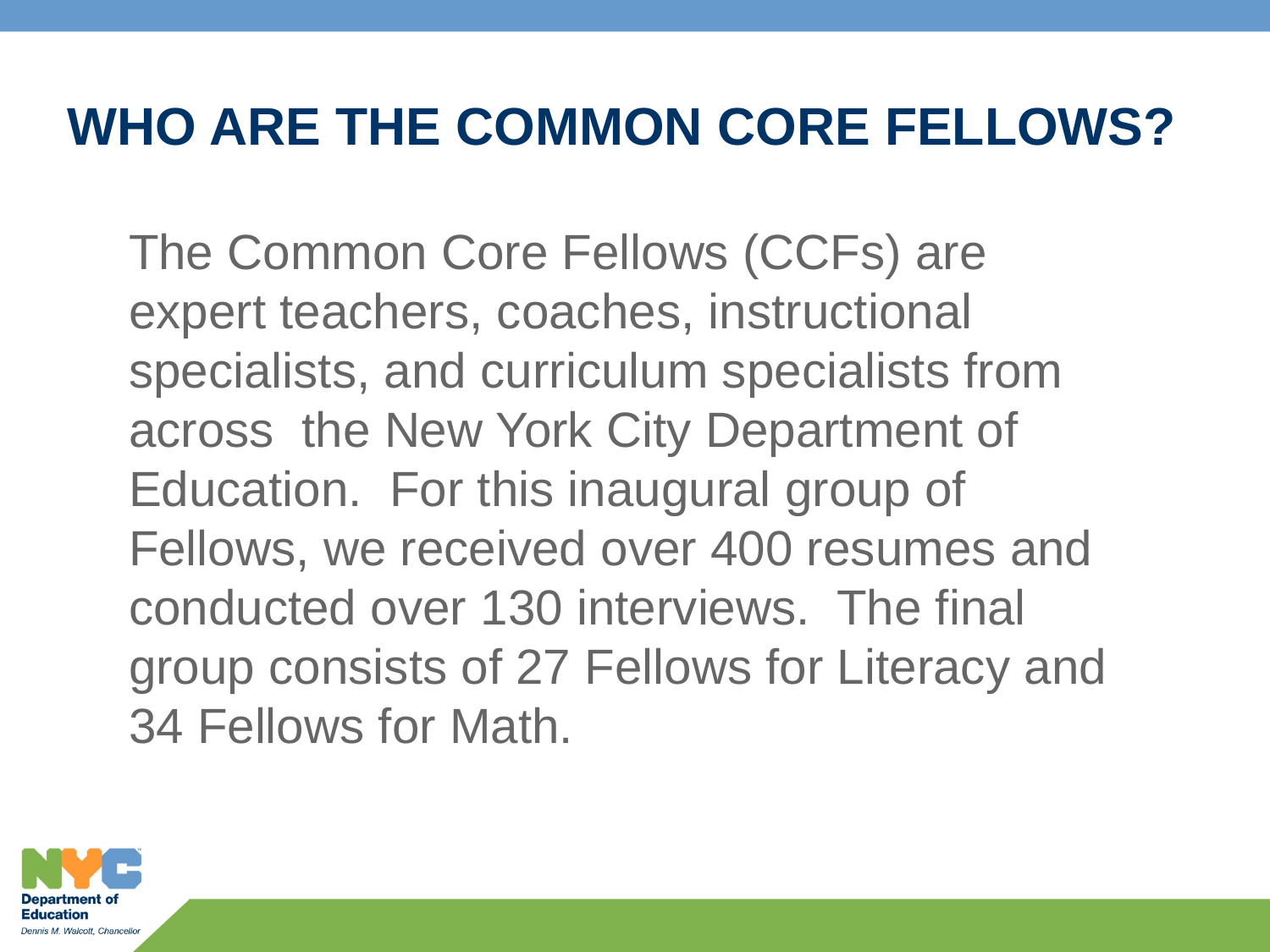

# WHO ARE THE COMMON CORE FELLOWS?

The Common Core Fellows (CCFs) are expert teachers, coaches, instructional specialists, and curriculum specialists from across  the New York City Department of Education.  For this inaugural group of Fellows, we received over 400 resumes and conducted over 130 interviews.  The final group consists of 27 Fellows for Literacy and 34 Fellows for Math.